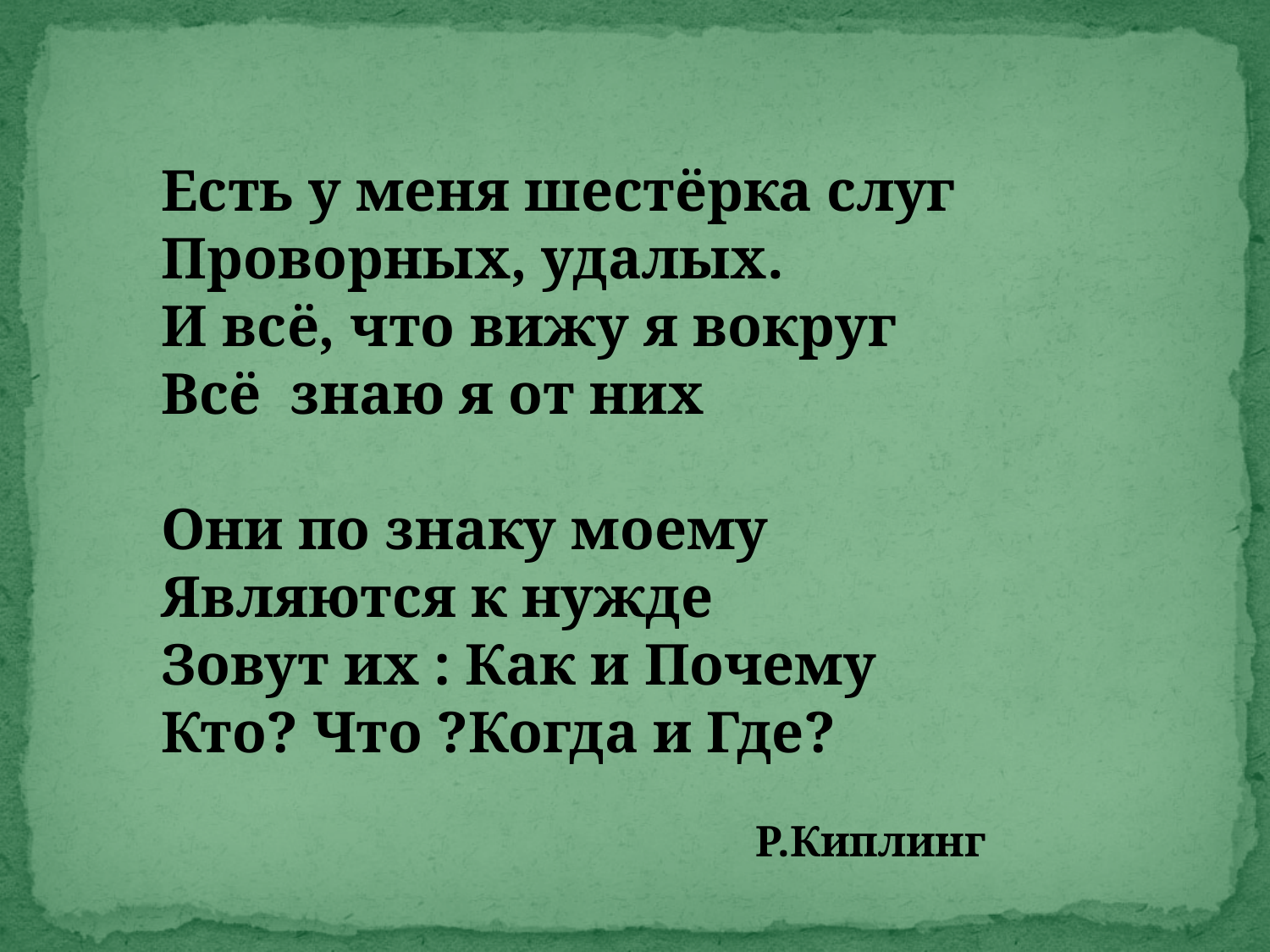

Есть у меня шестёрка слуг
Проворных, удалых.
И всё, что вижу я вокруг
Всё  знаю я от них

Они по знаку моему
Являются к нужде
Зовут их : Как и Почему
Кто? Что ?Когда и Где?

                                                      Р.Киплинг